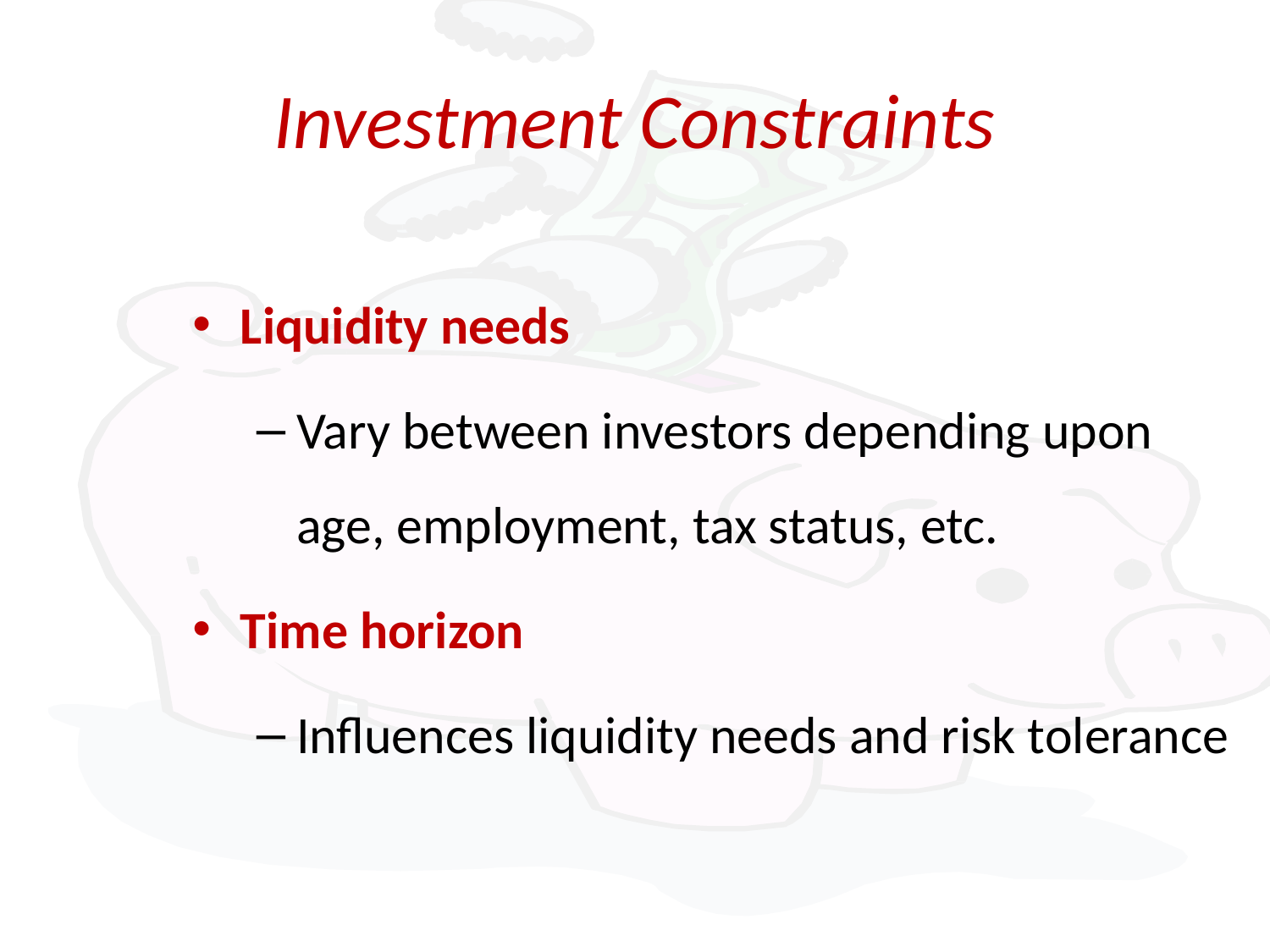

# Investment Constraints
Liquidity needs
Vary between investors depending upon age, employment, tax status, etc.
Time horizon
Influences liquidity needs and risk tolerance